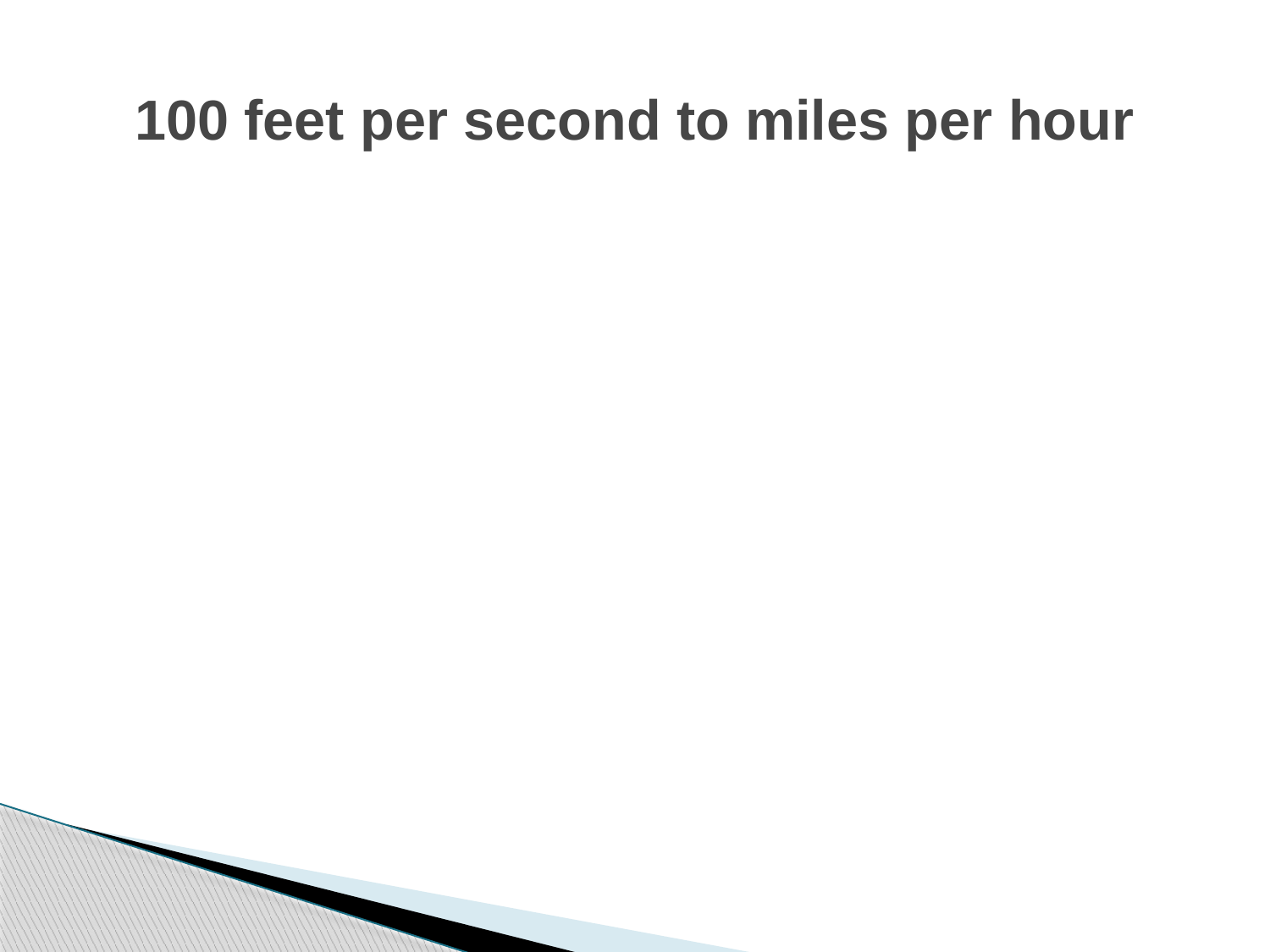

# 100 feet per second to miles per hour